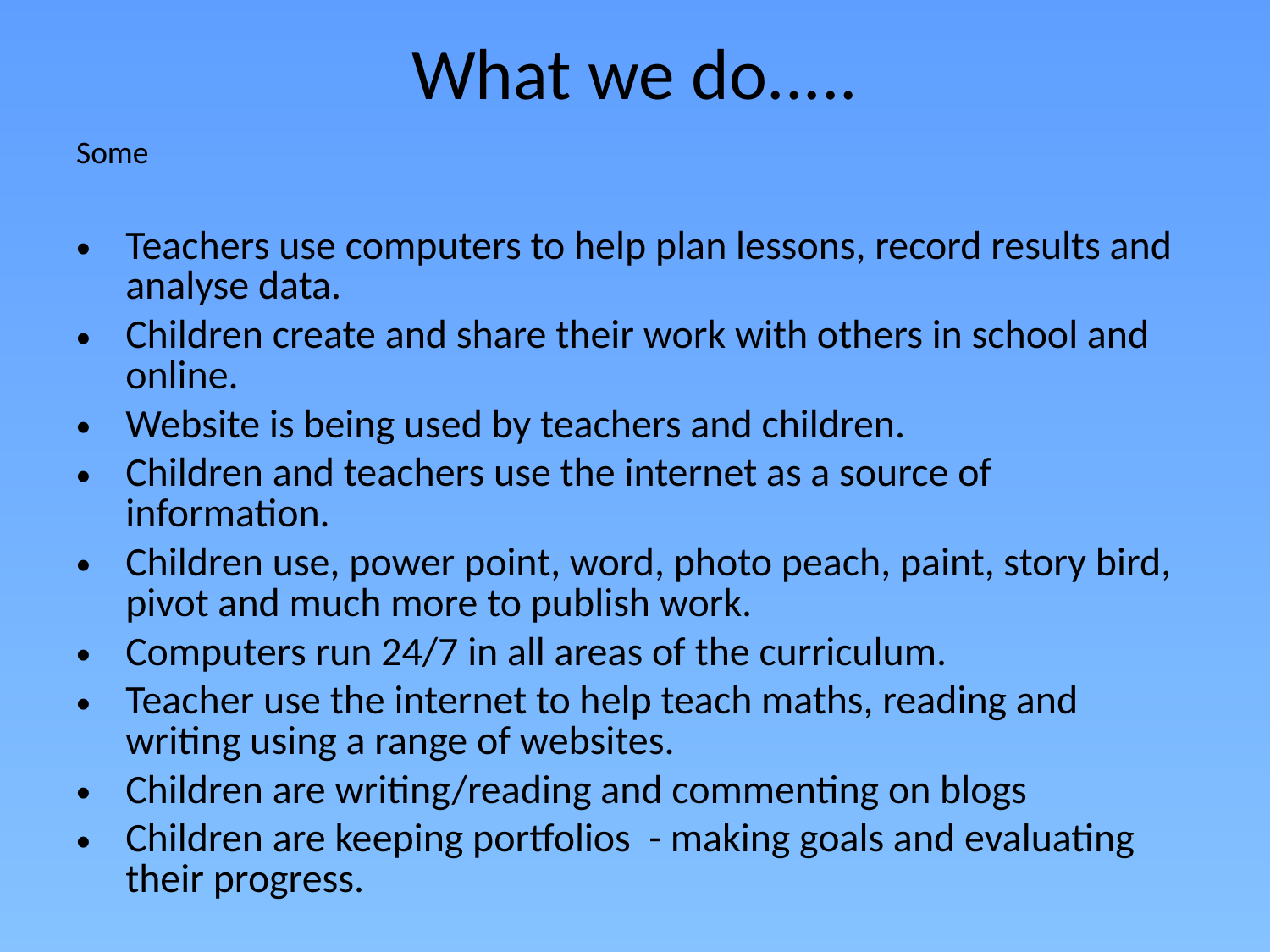

# What we do.....
Some
Teachers use computers to help plan lessons, record results and analyse data.
Children create and share their work with others in school and online.
Website is being used by teachers and children.
Children and teachers use the internet as a source of information.
Children use, power point, word, photo peach, paint, story bird, pivot and much more to publish work.
Computers run 24/7 in all areas of the curriculum.
Teacher use the internet to help teach maths, reading and writing using a range of websites.
Children are writing/reading and commenting on blogs
Children are keeping portfolios  - making goals and evaluating their progress.